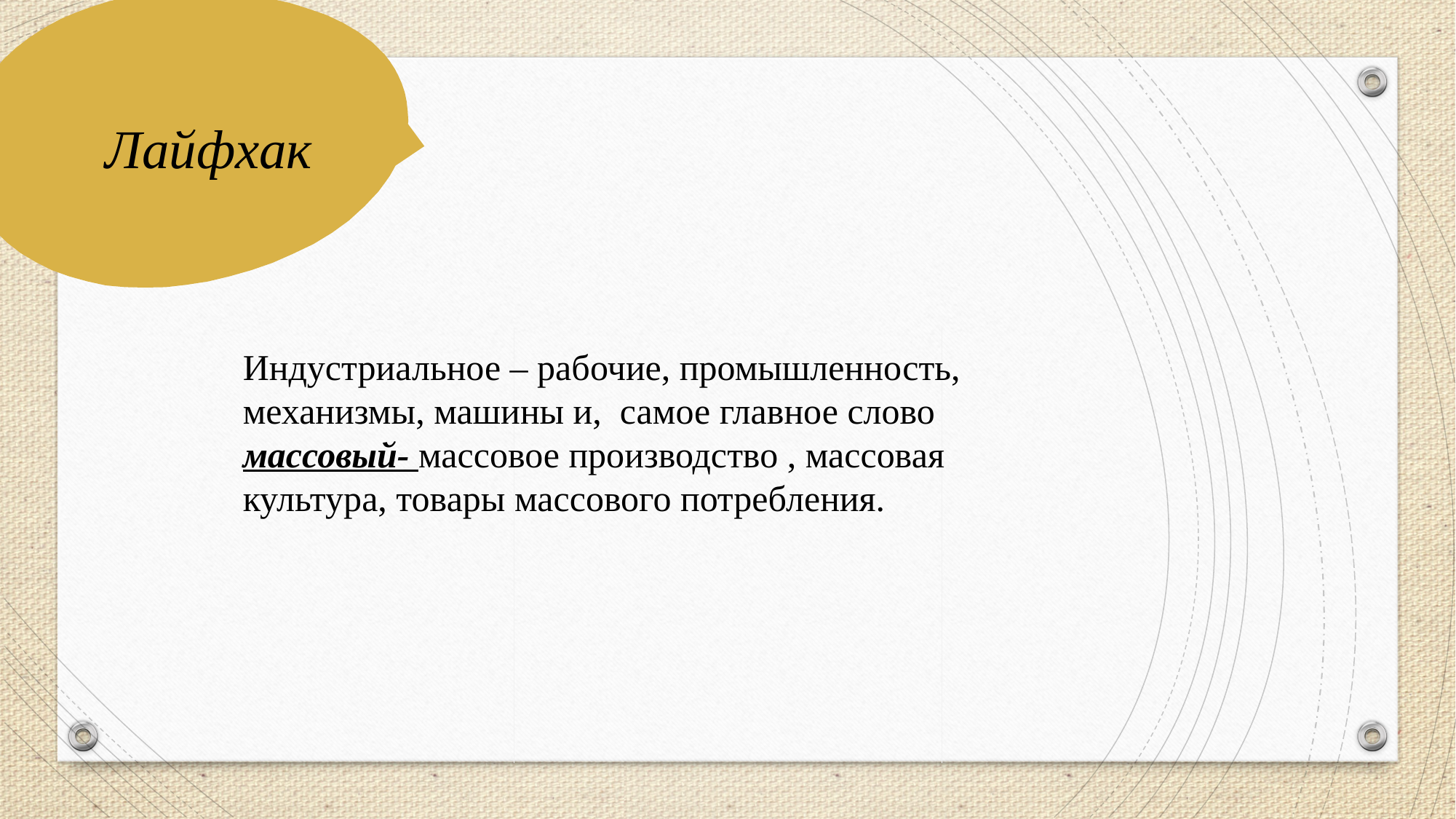

# Лайфхак
Индустриальное – рабочие, промышленность, механизмы, машины и,  самое главное слово массовый- массовое производство , массовая культура, товары массового потребления.